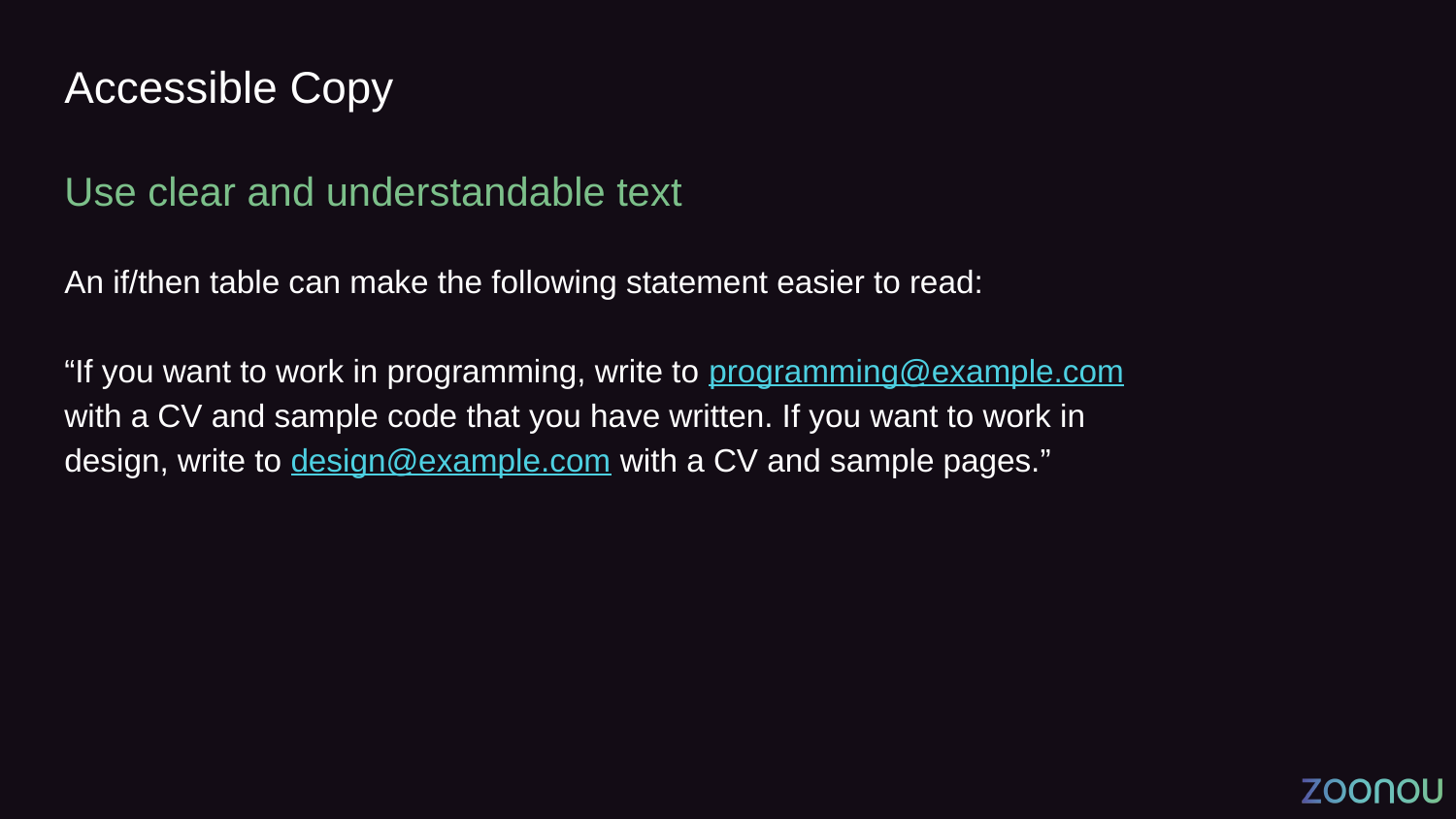

# Accessible Copy

Use clear and understandable text

An if/then table can make the following statement easier to read:

“If you want to work in programming, write to programming@example.com with a CV and sample code that you have written. If you want to work in design, write to design@example.com with a CV and sample pages.”